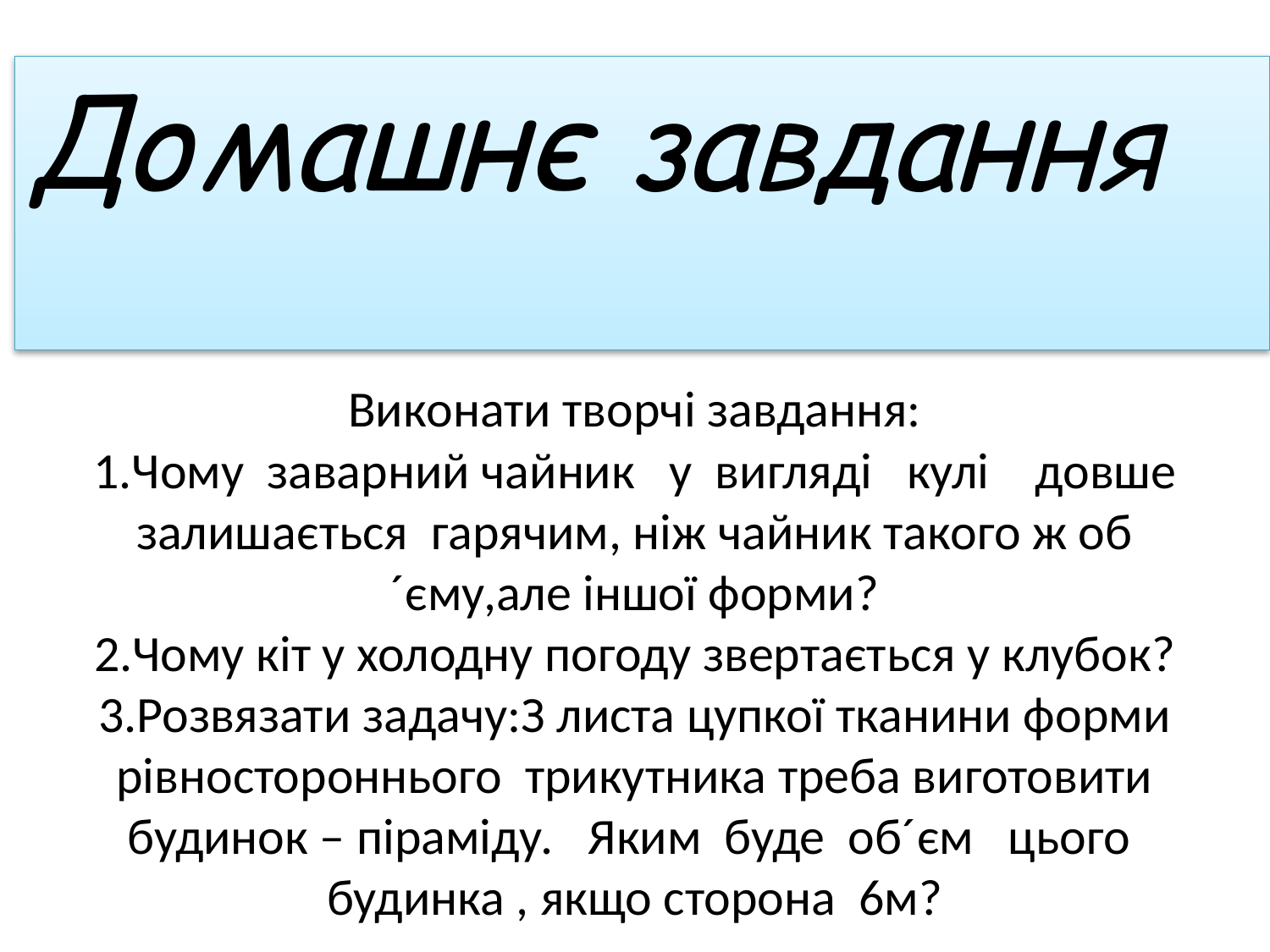

Домашнє завдання
# Виконати творчі завдання: 1.Чому  заварний чайник   у  вигляді   кулі    довше залишається  гарячим, ніж чайник такого ж об´єму,але іншої форми? 2.Чому кіт у холодну погоду звертається у клубок? 3.Розвязати задачу:З листа цупкої тканини форми рівностороннього  трикутника треба виготовити будинок – піраміду.   Яким  буде  об´єм   цього  будинка , якщо сторона  6м?